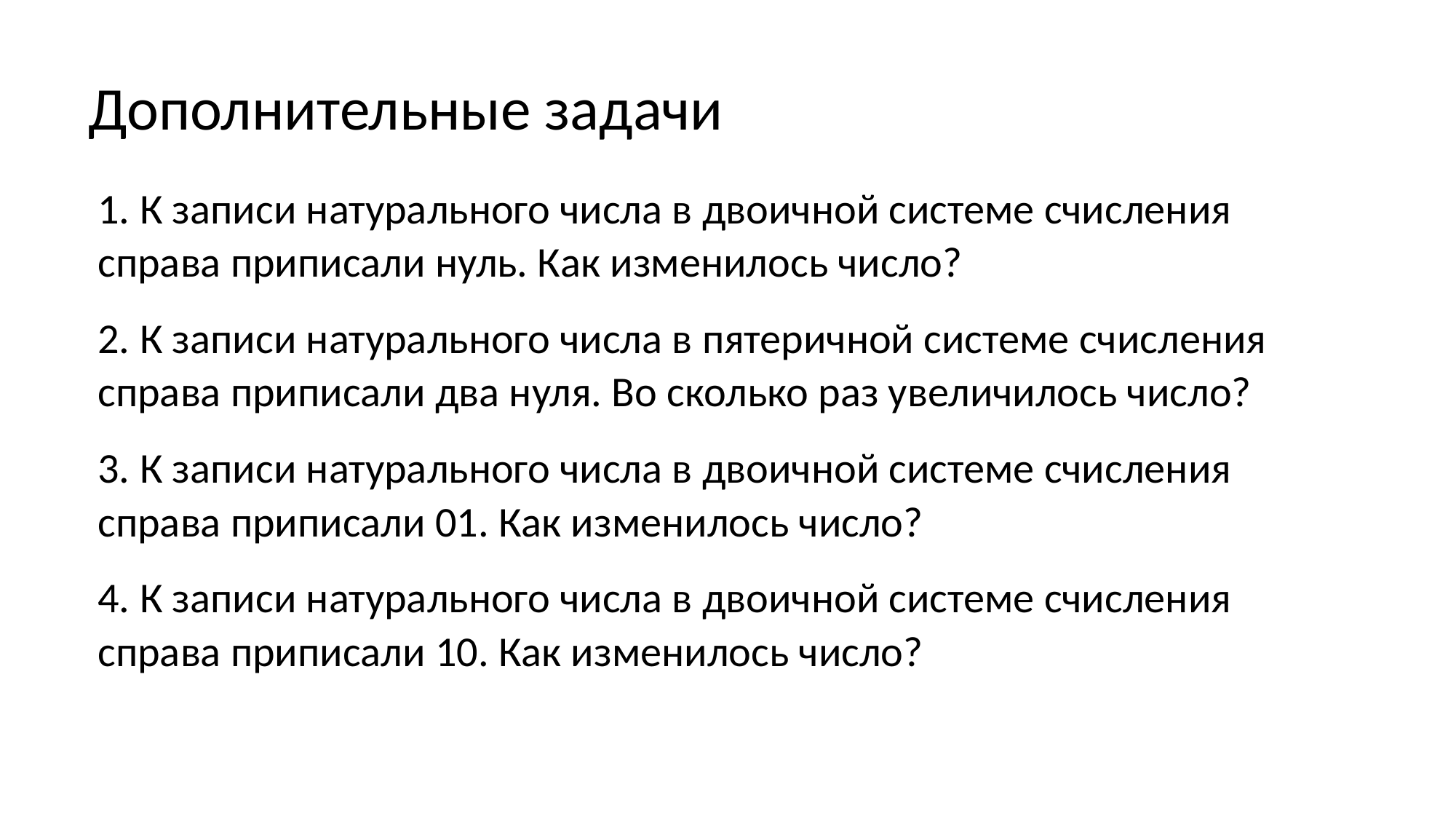

# Дополнительные задачи
1. К записи натурального числа в двоичной системе счисления справа приписали нуль. Как изменилось число?
2. К записи натурального числа в пятеричной системе счисления справа приписали два нуля. Во сколько раз увеличилось число?
3. К записи натурального числа в двоичной системе счисления справа приписали 01. Как изменилось число?
4. К записи натурального числа в двоичной системе счисления справа приписали 10. Как изменилось число?